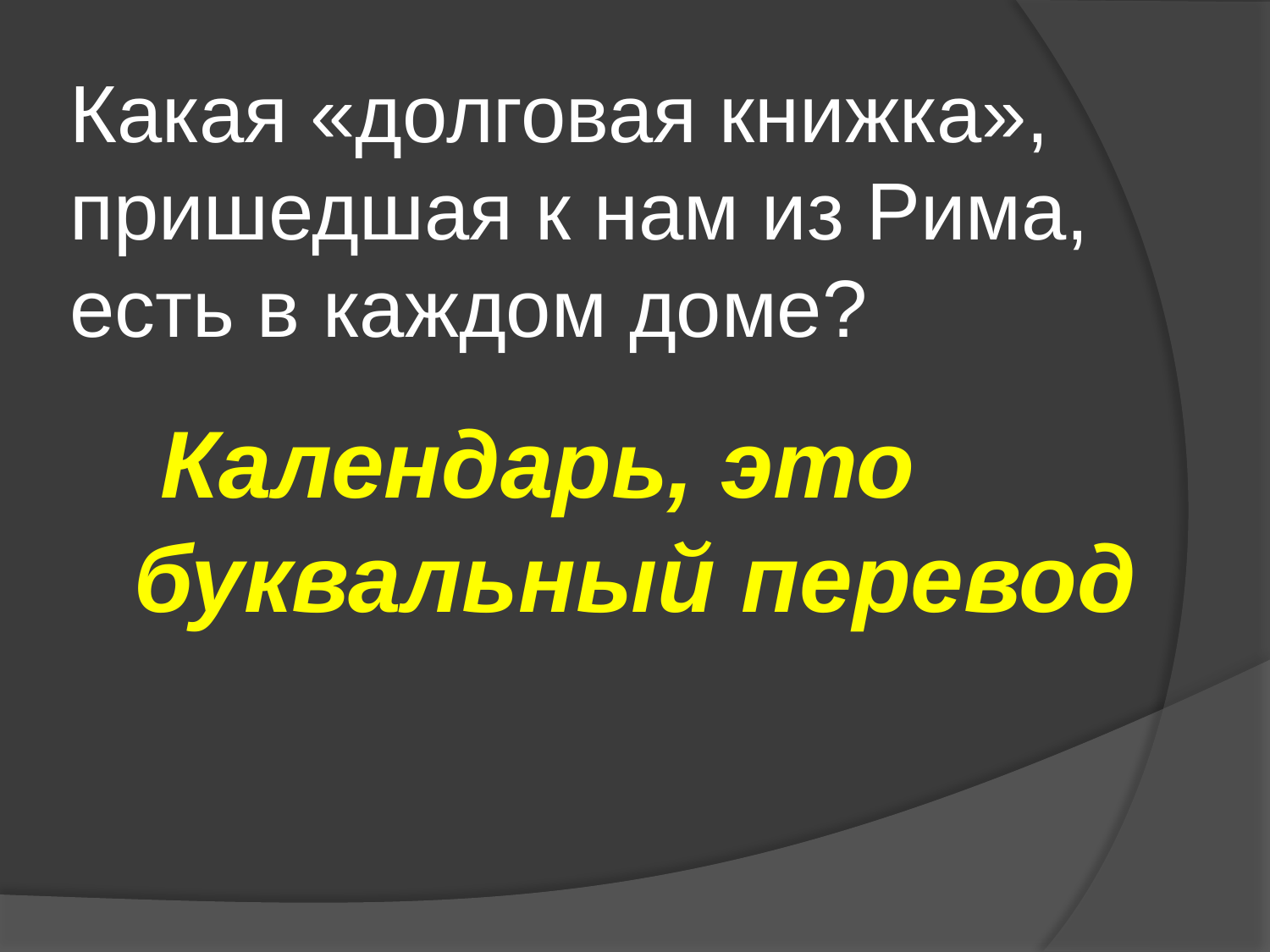

# Какая «долговая книжка», пришедшая к нам из Рима, есть в каждом доме?
   Календарь, это буквальный перевод